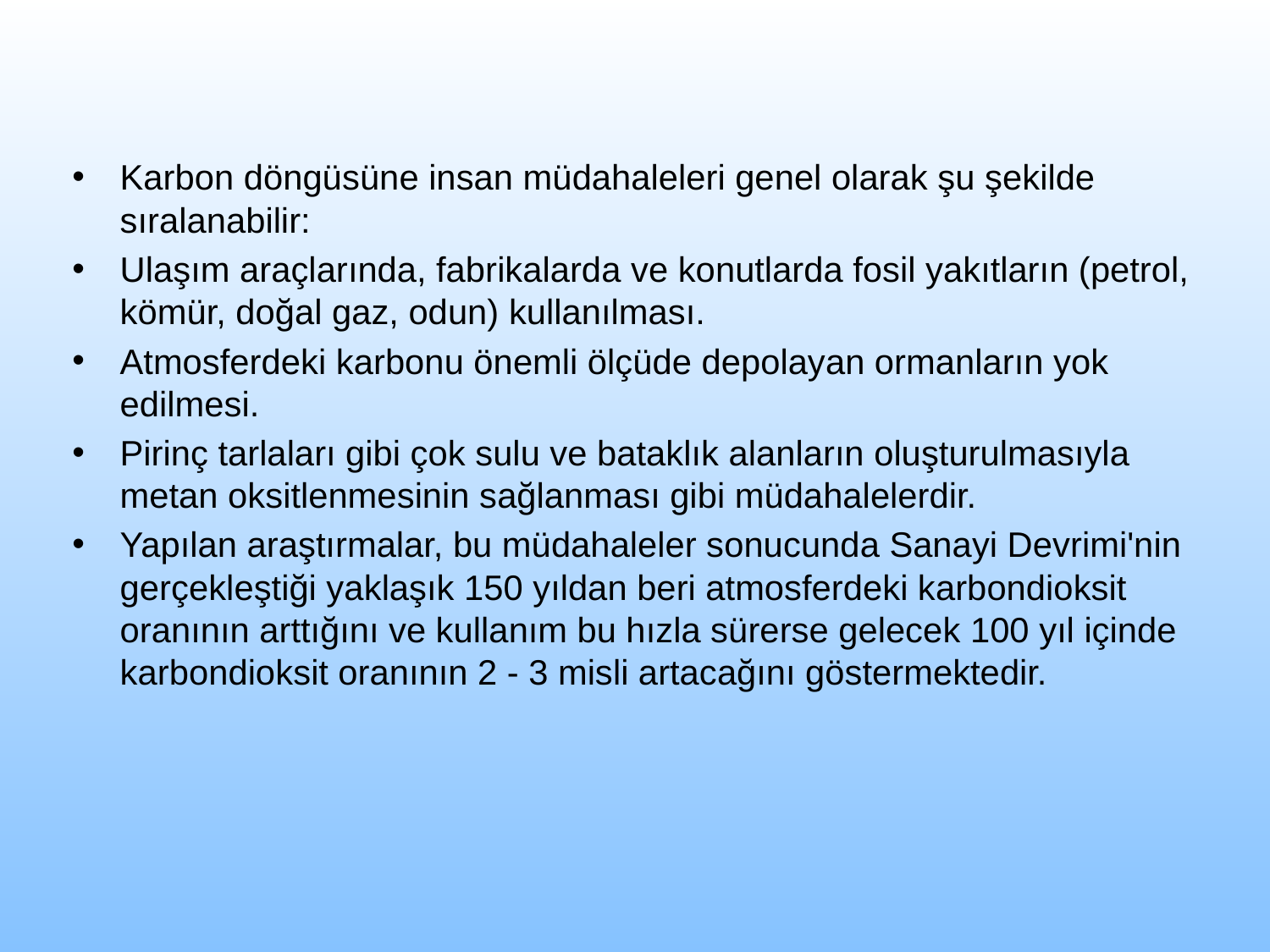

Karbon döngüsüne insan müdahaleleri genel olarak şu şekilde sıralanabilir:
Ulaşım araçlarında, fabrikalarda ve konutlarda fosil yakıtların (petrol, kömür, doğal gaz, odun) kullanılması.
Atmosferdeki karbonu önemli ölçüde depolayan ormanların yok edilmesi.
Pirinç tarlaları gibi çok sulu ve bataklık alanların oluşturulmasıyla metan oksitlenmesinin sağlanması gibi müdahalelerdir.
Yapılan araştırmalar, bu müdahaleler sonucunda Sanayi Devrimi'nin gerçekleştiği yaklaşık 150 yıldan beri atmosferdeki karbondioksit oranının arttığını ve kullanım bu hızla sürerse gelecek 100 yıl içinde karbondioksit oranının 2 - 3 misli artacağını göstermektedir.